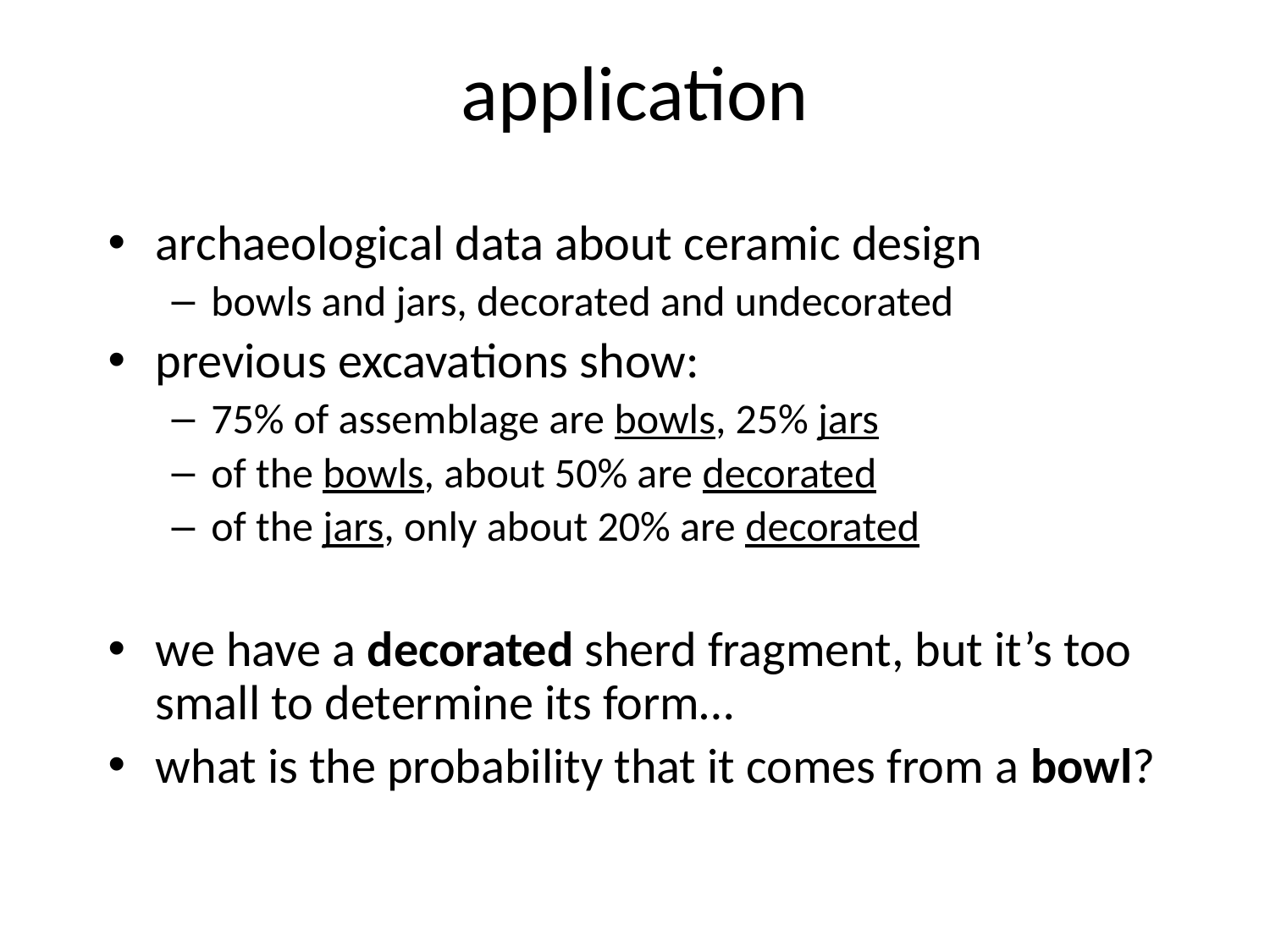

# application
archaeological data about ceramic design
bowls and jars, decorated and undecorated
previous excavations show:
75% of assemblage are bowls, 25% jars
of the bowls, about 50% are decorated
of the jars, only about 20% are decorated

we have a decorated sherd fragment, but it’s too small to determine its form…
what is the probability that it comes from a bowl?